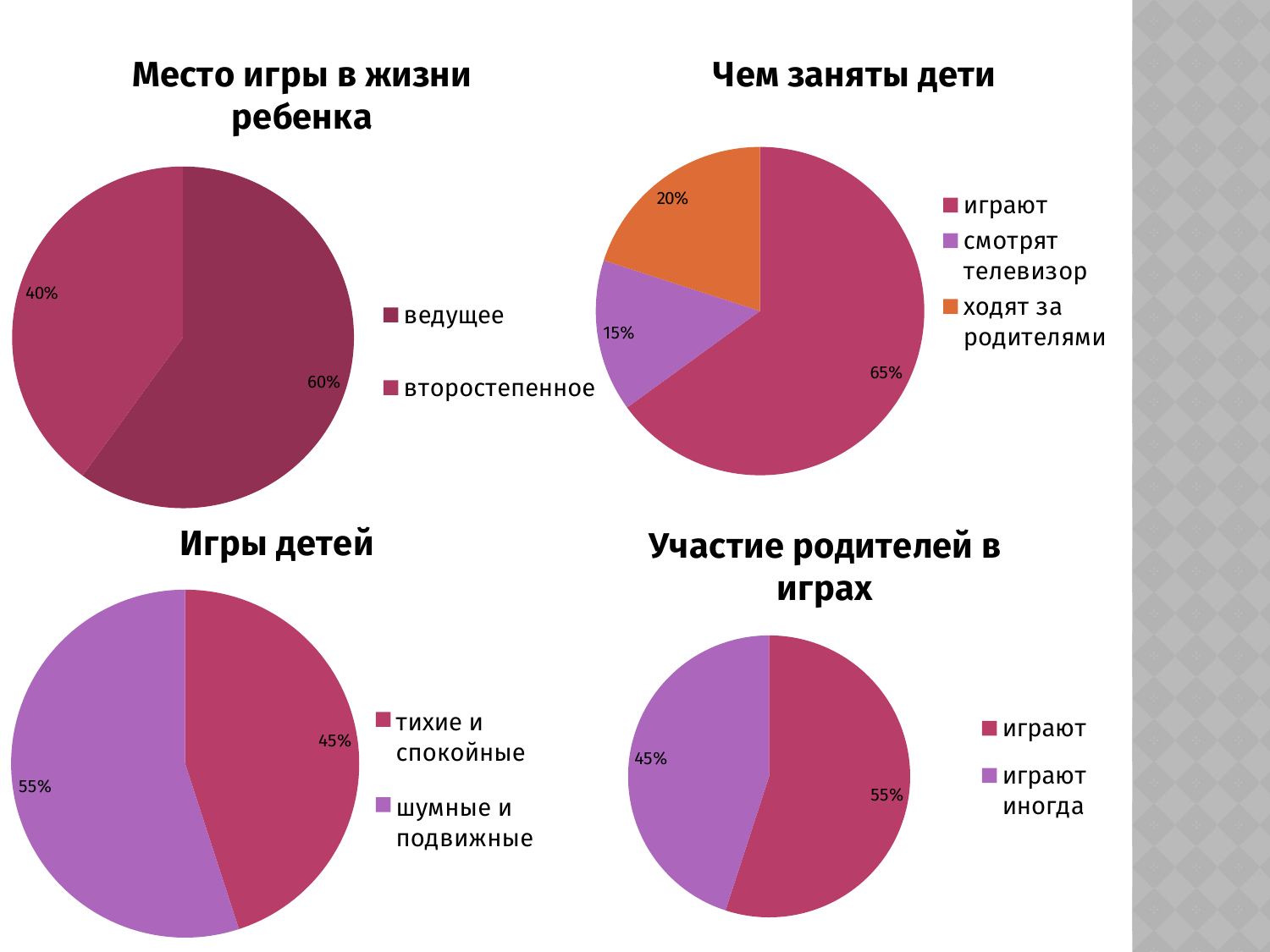

### Chart: Место игры в жизни ребенка

| Category | Продажи |
|---|---|
| ведущее | 0.6000000000000006 |
| второстепенное | 0.4 |

### Chart: Чем заняты дети

| Category | Продажи |
|---|---|
| играют | 0.650000000000001 |
| смотрят телевизор | 0.1500000000000002 |
| ходят за родителями | 0.2 |

### Chart: Игры детей

| Category | Продажи |
|---|---|
| тихие и спокойные | 0.45 |
| шумные и подвижные | 0.55 |

### Chart: Участие родителей в играх

| Category | Продажи |
|---|---|
| играют | 0.55 |
| играют иногда | 0.45 |